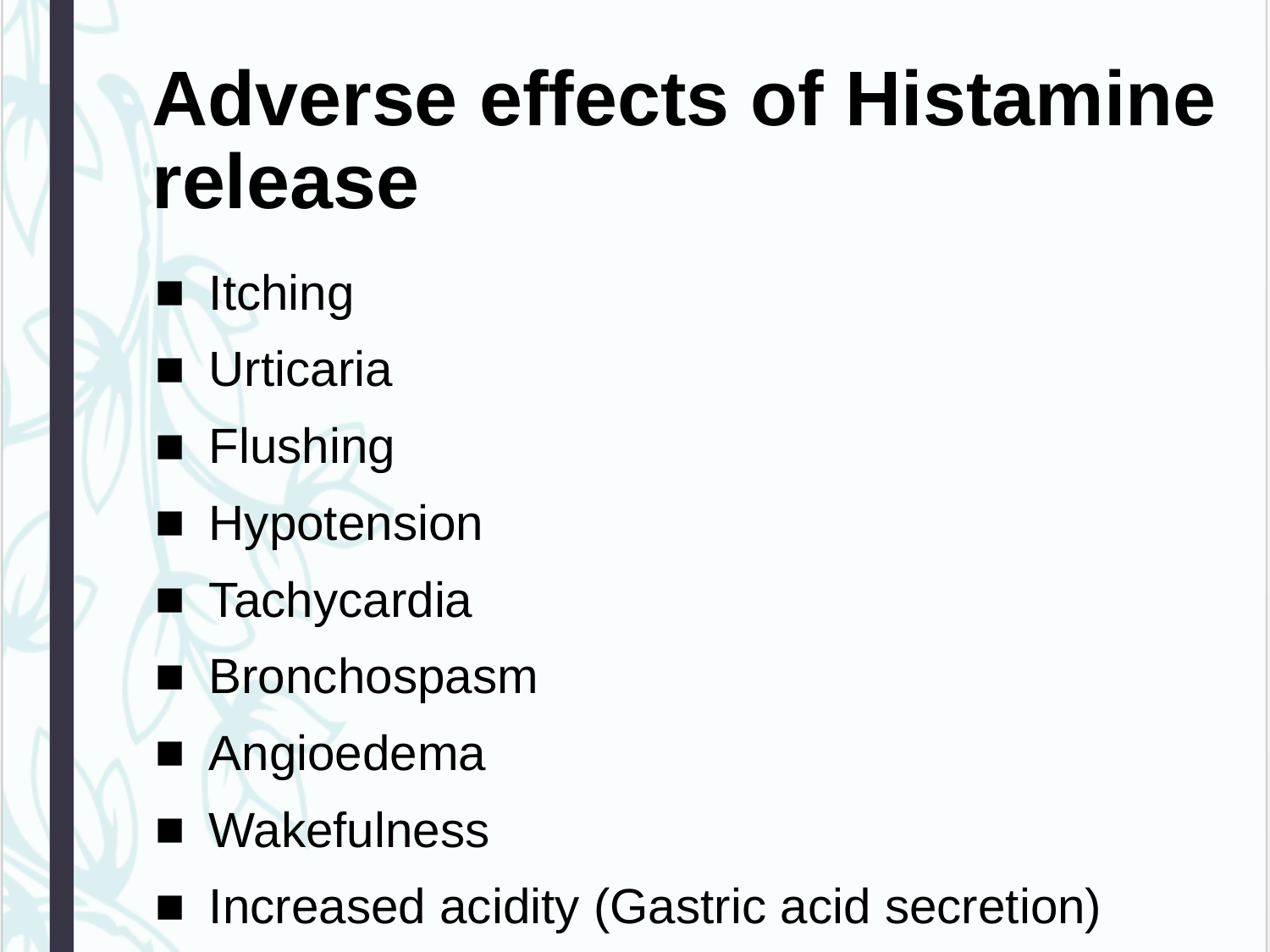

# Adverse effects of Histamine release
Itching
Urticaria
Flushing
Hypotension
Tachycardia
Bronchospasm
Angioedema
Wakefulness
Increased acidity (Gastric acid secretion)